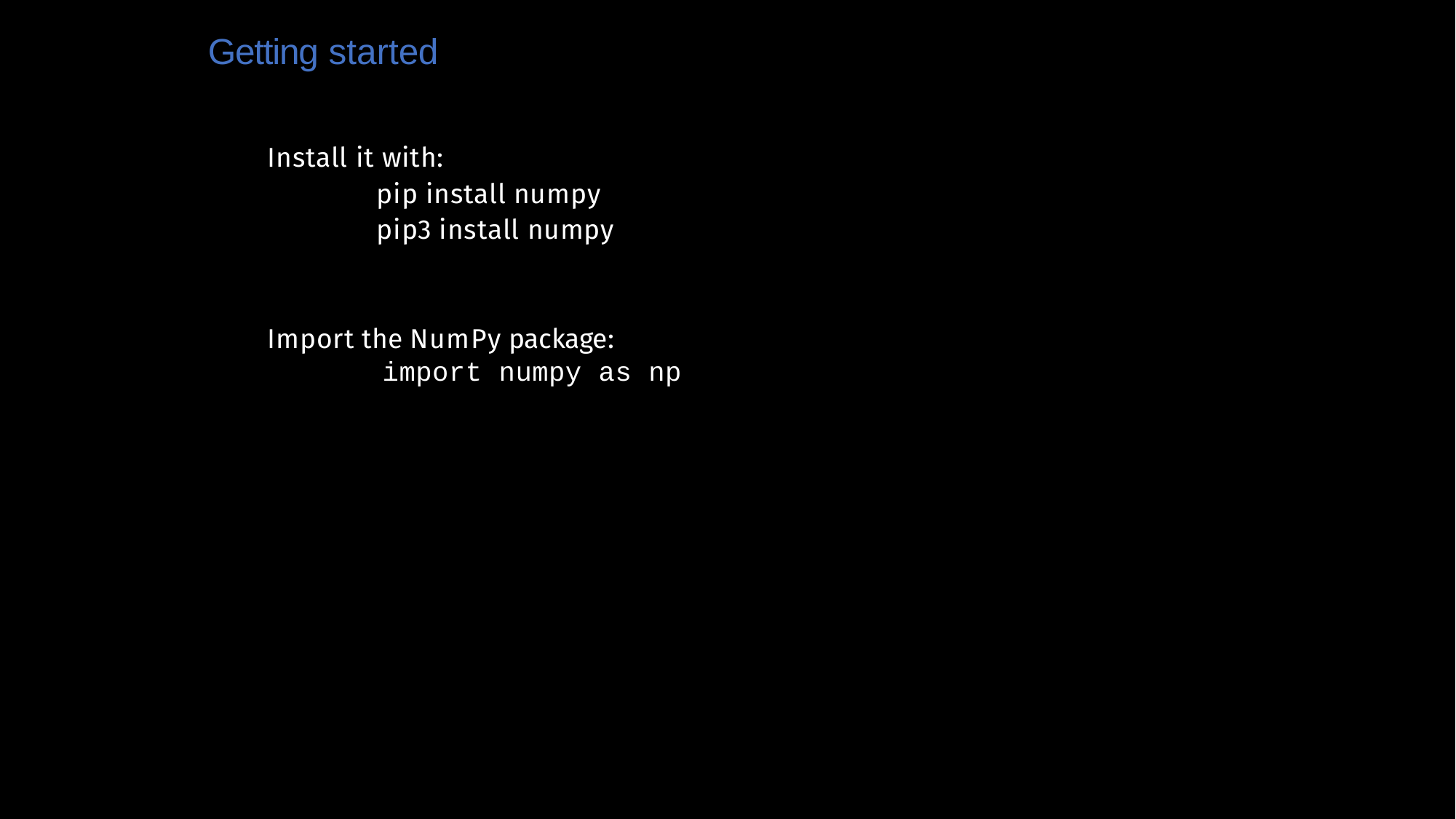

# Getting started
Install it with:
	pip install numpy
	pip3 install numpy

Import the NumPy package:
import numpy as np